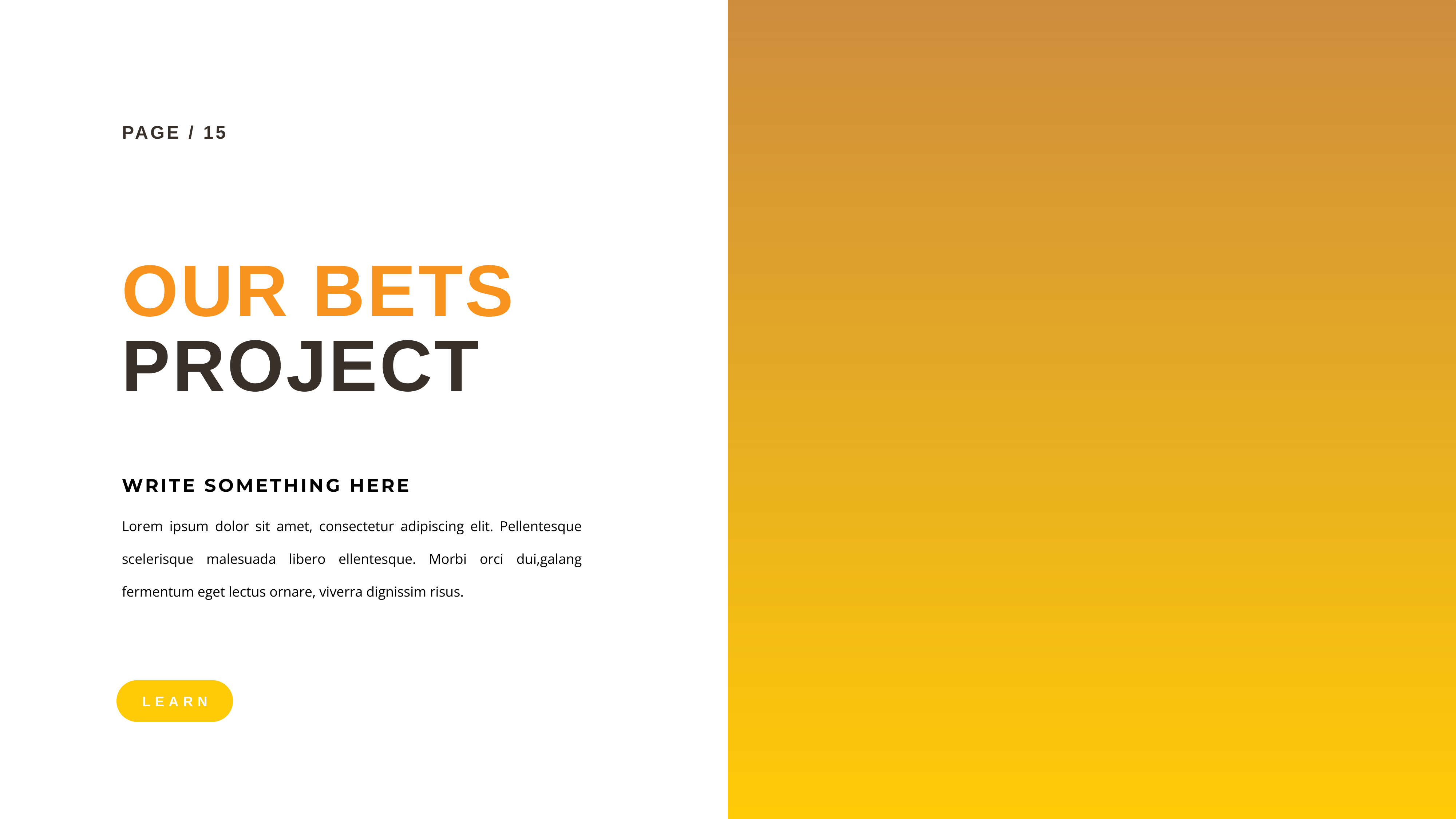

PAGE / 15

OUR BETS
PROJECT
WRITE SOMETHING HERE
Lorem ipsum dolor sit amet, consectetur adipiscing elit. Pellentesque scelerisque malesuada libero ellentesque. Morbi orci dui,galang fermentum eget lectus ornare, viverra dignissim risus.
LEARN